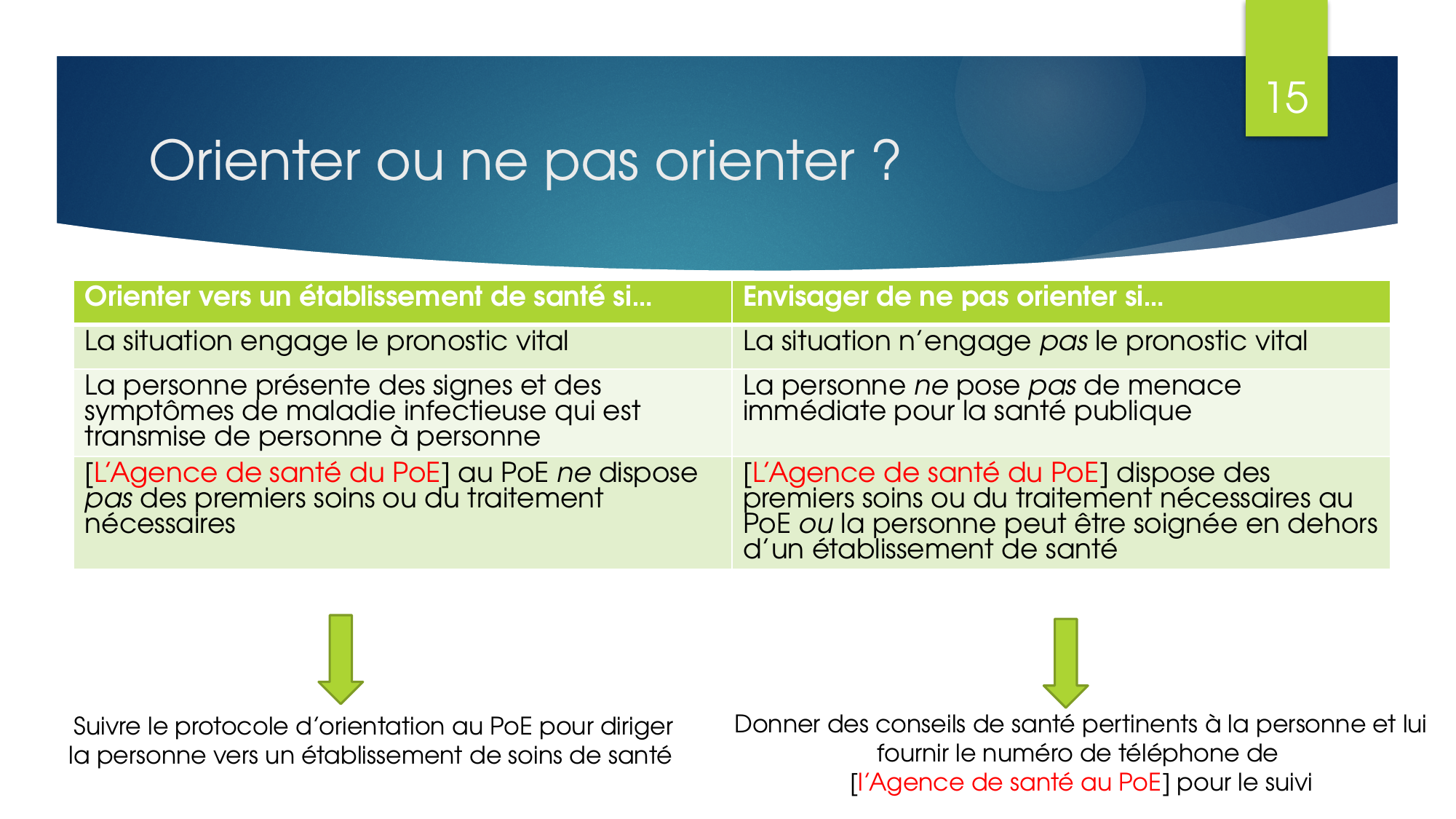

15
# Orienter ou ne pas orienter ?
| Orienter vers un établissement de santé si… | Envisager de ne pas orienter si… |
| --- | --- |
| La situation engage le pronostic vital | La situation n’engage pas le pronostic vital |
| La personne présente des signes et des symptômes de maladie infectieuse qui est transmise de personne à personne | La personne ne pose pas de menace immédiate pour la santé publique |
| [L’Agence de santé du PoE] au PoE ne dispose pas des premiers soins ou du traitement nécessaires | [L’Agence de santé du PoE] dispose des premiers soins ou du traitement nécessaires au PoE ou la personne peut être soignée en dehors d’un établissement de santé |

Donner des conseils de santé pertinents à la personne et lui fournir le numéro de téléphone de
[l’Agence de santé au PoE] pour le suivi
Suivre le protocole d’orientation au PoE pour diriger
la personne vers un établissement de soins de santé